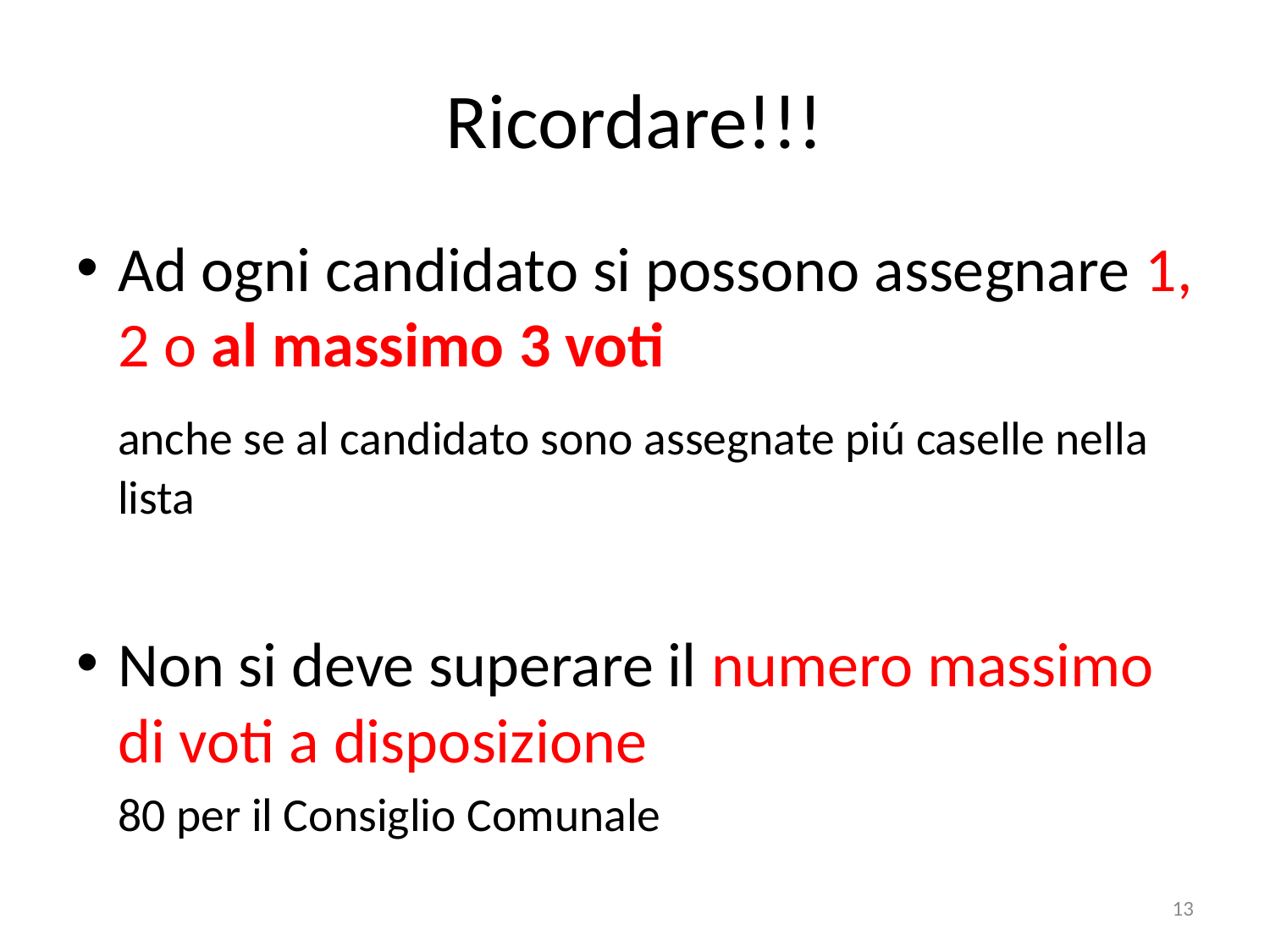

# Ricordare!!!
Ad ogni candidato si possono assegnare 1, 2 o al massimo 3 voti
	anche se al candidato sono assegnate piú caselle nella lista

Non si deve superare il numero massimo di voti a disposizione
	80 per il Consiglio Comunale
13